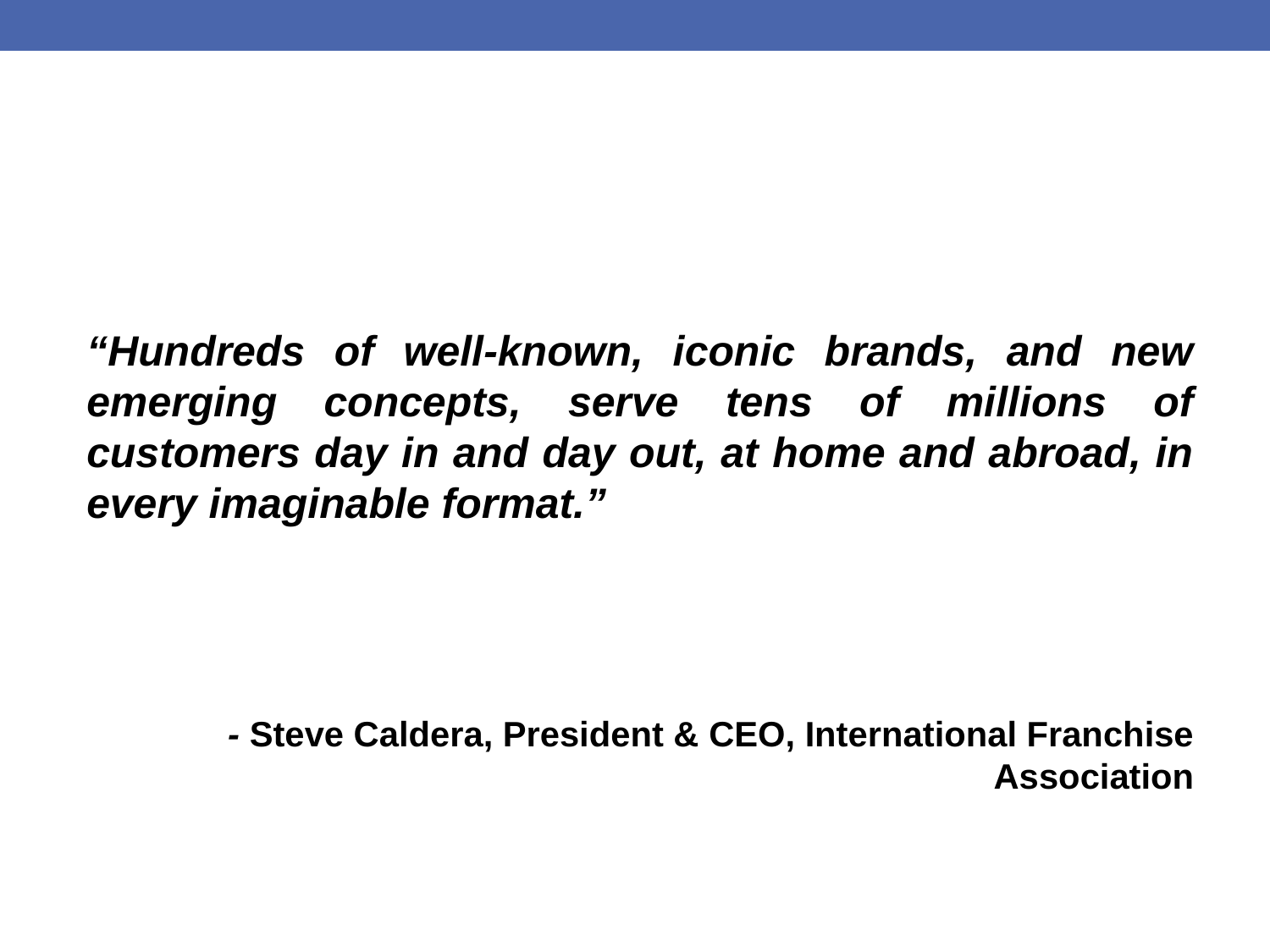

“Hundreds of well-known, iconic brands, and new emerging concepts, serve tens of millions of customers day in and day out, at home and abroad, in every imaginable format.”

 - Steve Caldera, President & CEO, International Franchise Association